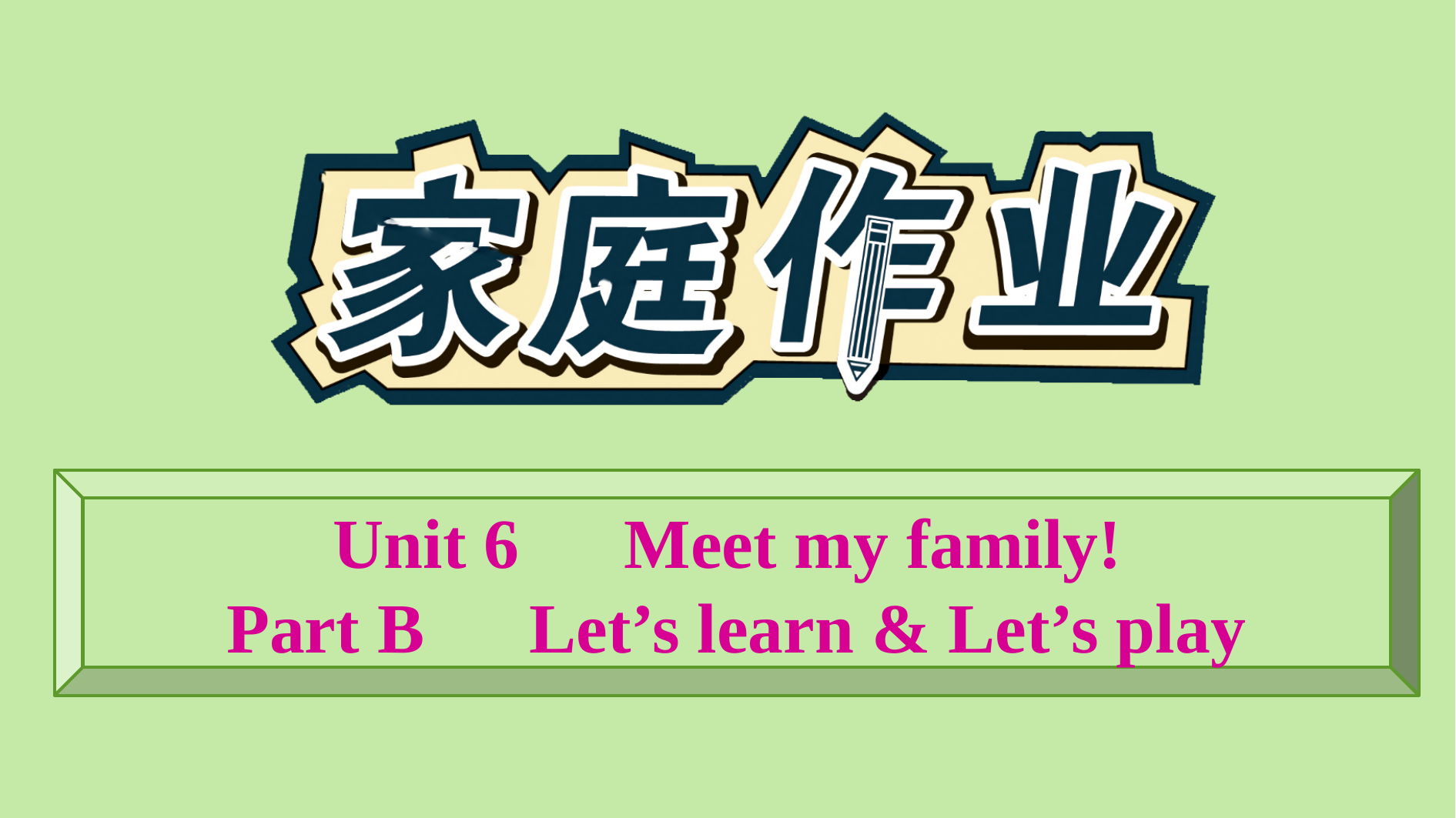

Unit 6　Meet my family!
Part B　Let’s learn & Let’s play